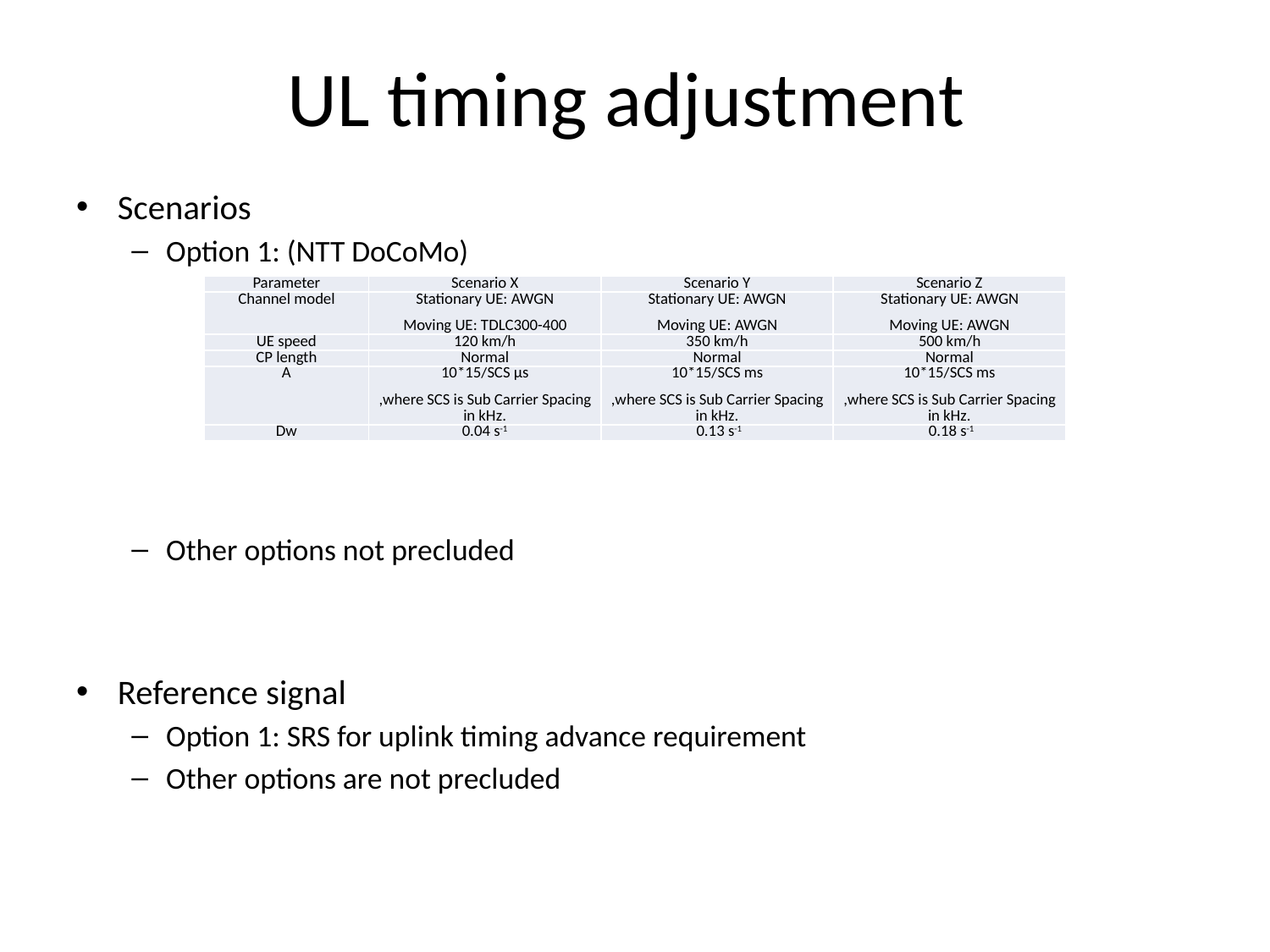

# UL timing adjustment
Scenarios
Option 1: (NTT DoCoMo)

Other options not precluded

Reference signal
Option 1: SRS for uplink timing advance requirement
Other options are not precluded

| Parameter | Scenario X | Scenario Y | Scenario Z |
| --- | --- | --- | --- |
| Channel model | Stationary UE: AWGN Moving UE: TDLC300-400 | Stationary UE: AWGN Moving UE: AWGN | Stationary UE: AWGN Moving UE: AWGN |
| UE speed | 120 km/h | 350 km/h | 500 km/h |
| CP length | Normal | Normal | Normal |
| A | 10\*15/SCS μs ,where SCS is Sub Carrier Spacing in kHz. | 10\*15/SCS ms ,where SCS is Sub Carrier Spacing in kHz. | 10\*15/SCS ms ,where SCS is Sub Carrier Spacing in kHz. |
| Dw | 0.04 s-1 | 0.13 s-1 | 0.18 s-1 |